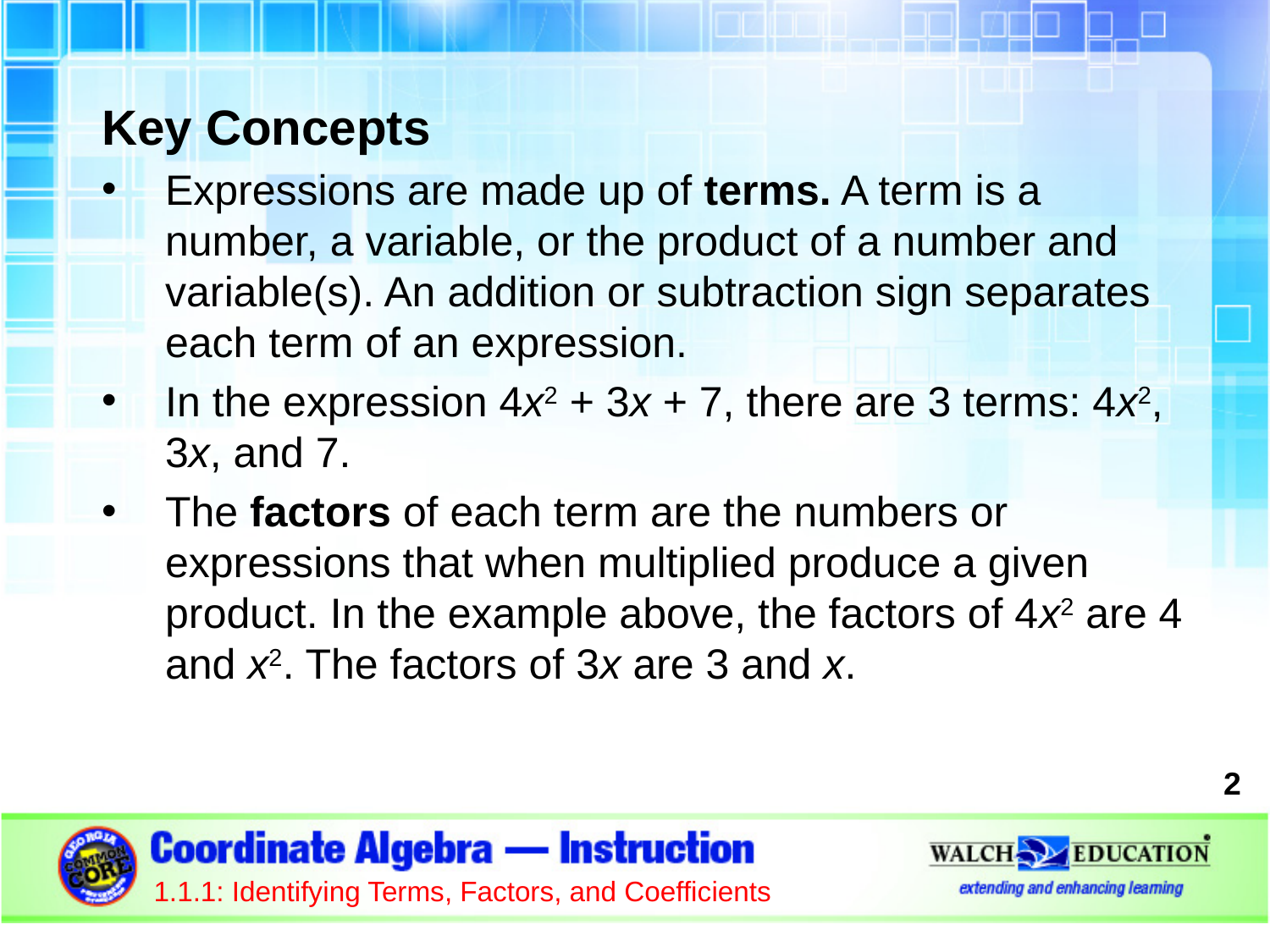

Key Concepts
Expressions are made up of terms. A term is a number, a variable, or the product of a number and variable(s). An addition or subtraction sign separates each term of an expression.
In the expression 4x2 + 3x + 7, there are 3 terms: 4x2, 3x, and 7.
The factors of each term are the numbers or expressions that when multiplied produce a given product. In the example above, the factors of 4x2 are 4 and x2. The factors of 3x are 3 and x.
2
1.1.1: Identifying Terms, Factors, and Coefficients